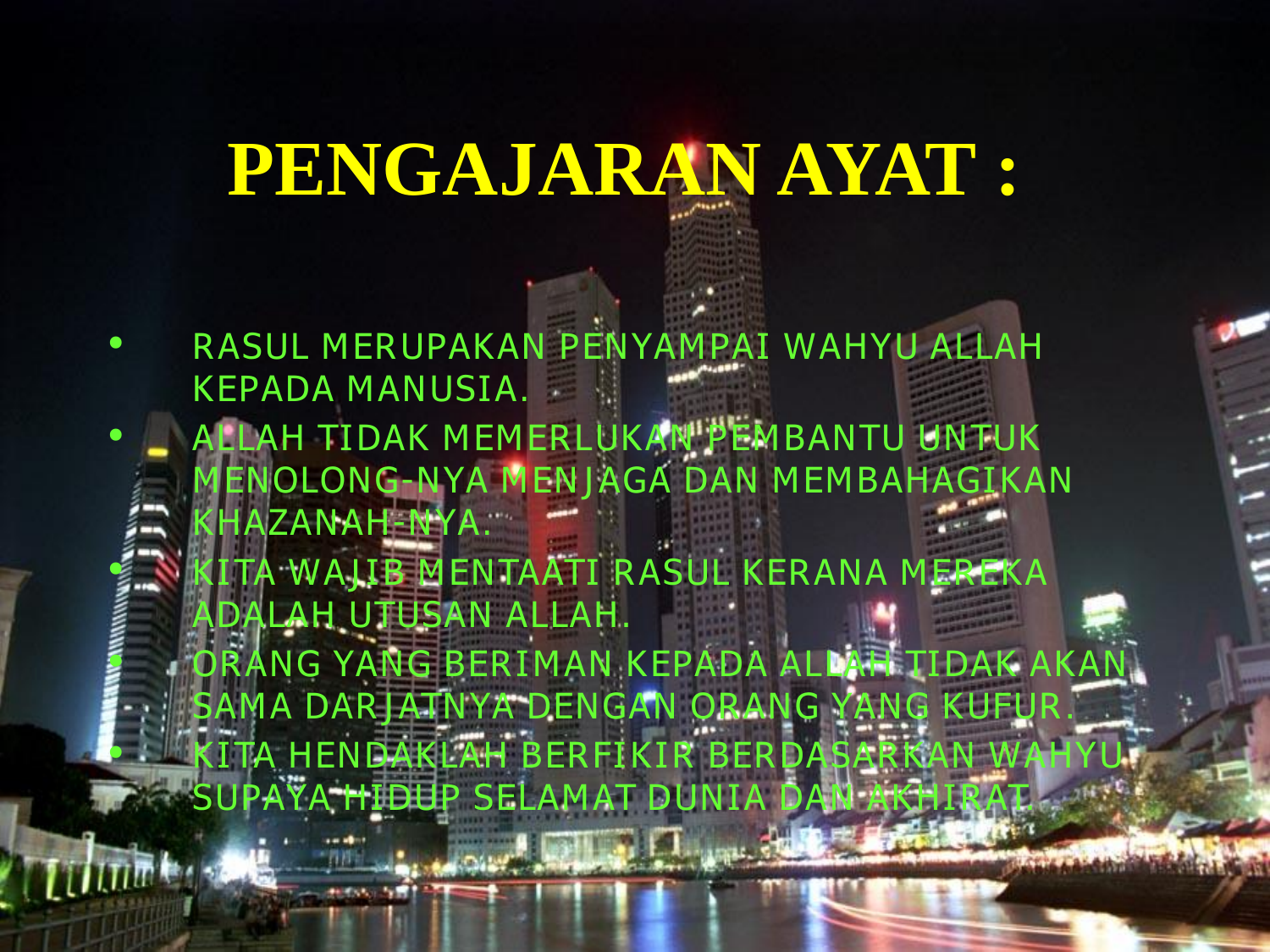

PENGAJARAN AYAT :
RASUL MERUPAKAN PENYAMPAI WAHYU ALLAH KEPADA MANUSIA.
ALLAH TIDAK MEMERLUKAN PEMBANTU UNTUK MENOLONG-NYA MENJAGA DAN MEMBAHAGIKAN KHAZANAH-NYA.
KITA WAJIB MENTAATI RASUL KERANA MEREKA ADALAH UTUSAN ALLAH.
ORANG YANG BERIMAN KEPADA ALLAH TIDAK AKAN SAMA DARJATNYA DENGAN ORANG YANG KUFUR.
KITA HENDAKLAH BERFIKIR BERDASARKAN WAHYU SUPAYA HIDUP SELAMAT DUNIA DAN AKHIRAT.